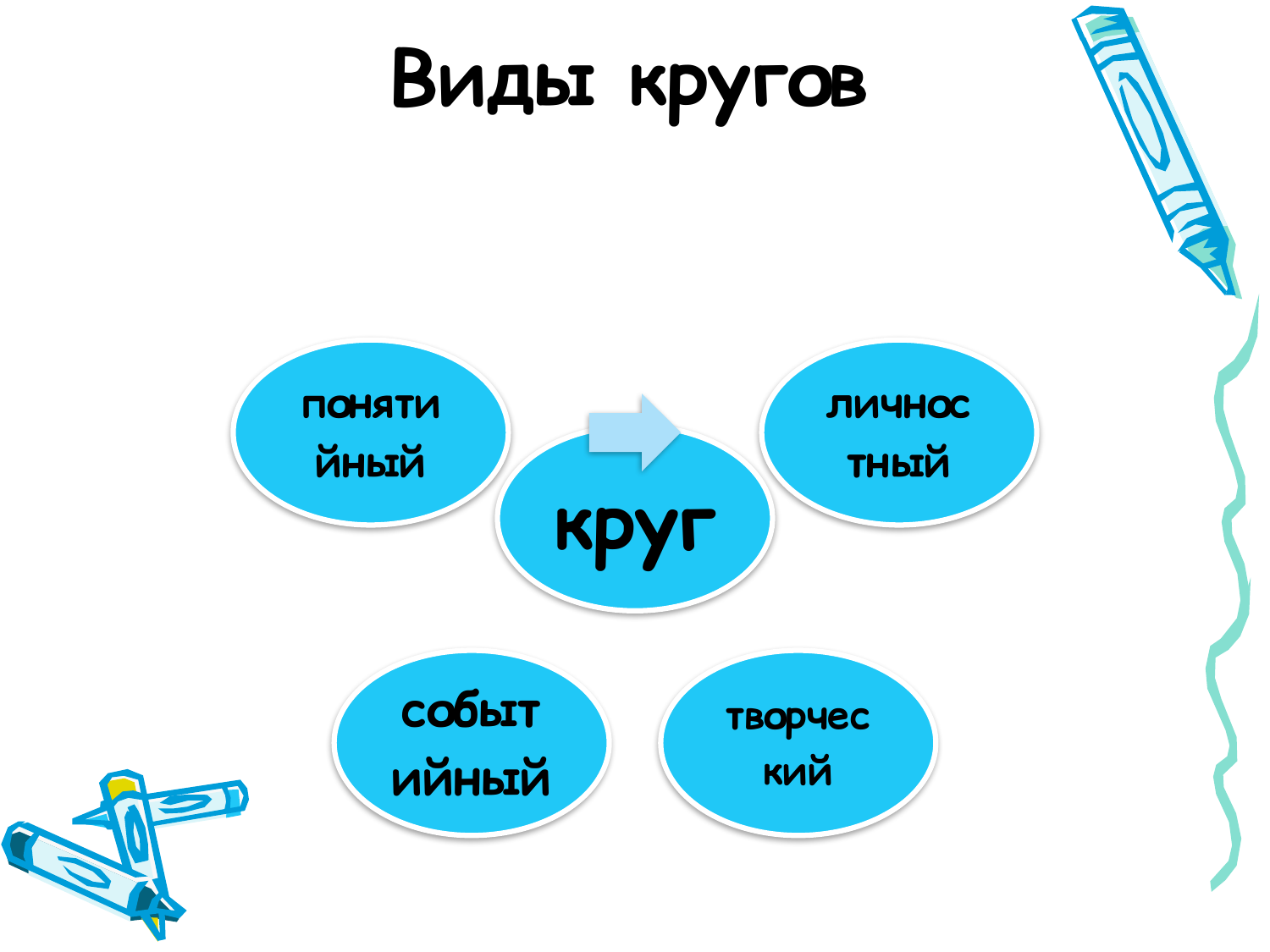

# Виды кругов
личностный
творческий
событийный
понятийный
круг